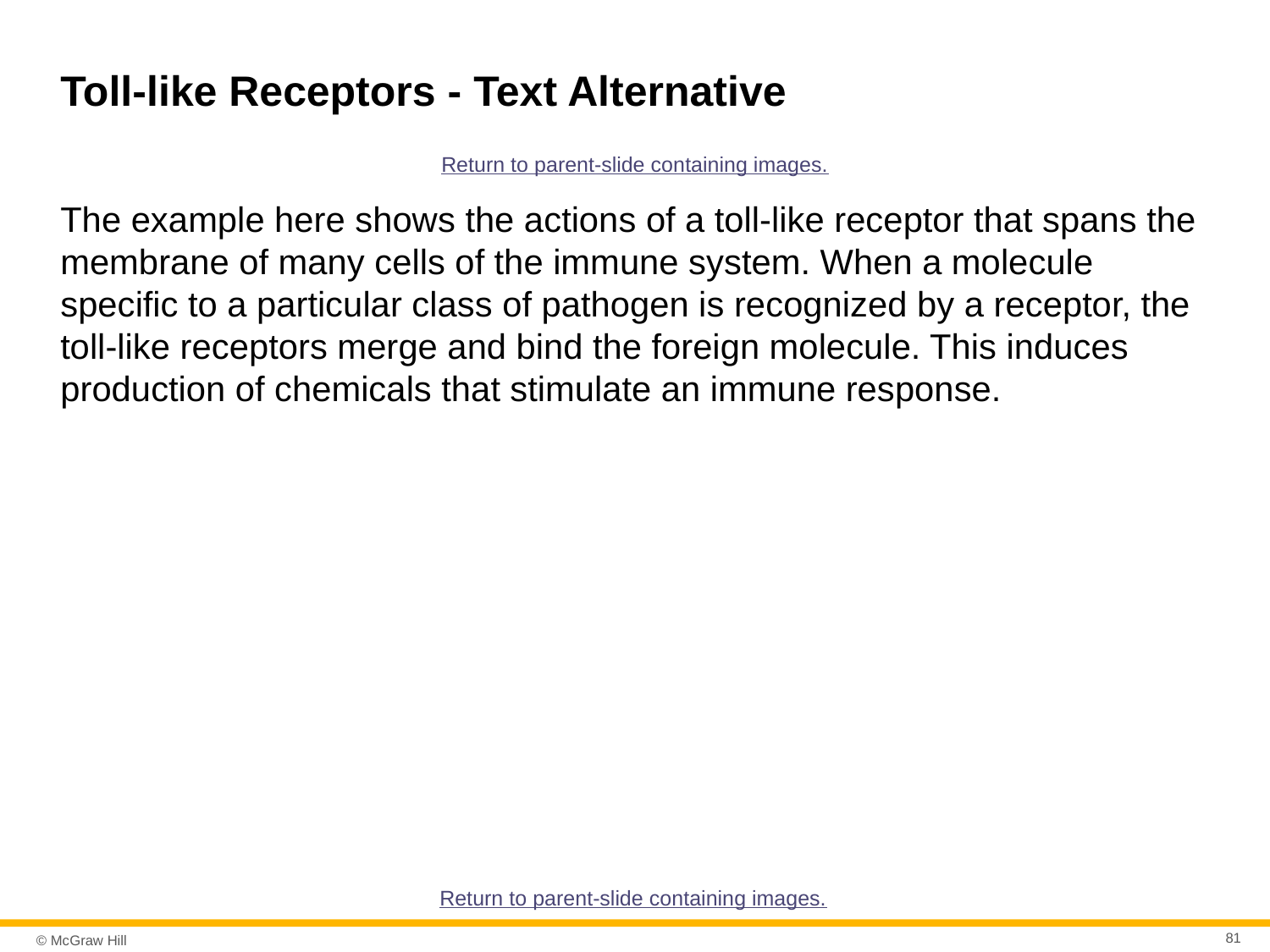

# Toll-like Receptors - Text Alternative
Return to parent-slide containing images.
The example here shows the actions of a toll-like receptor that spans the membrane of many cells of the immune system. When a molecule specific to a particular class of pathogen is recognized by a receptor, the toll-like receptors merge and bind the foreign molecule. This induces production of chemicals that stimulate an immune response.
Return to parent-slide containing images.